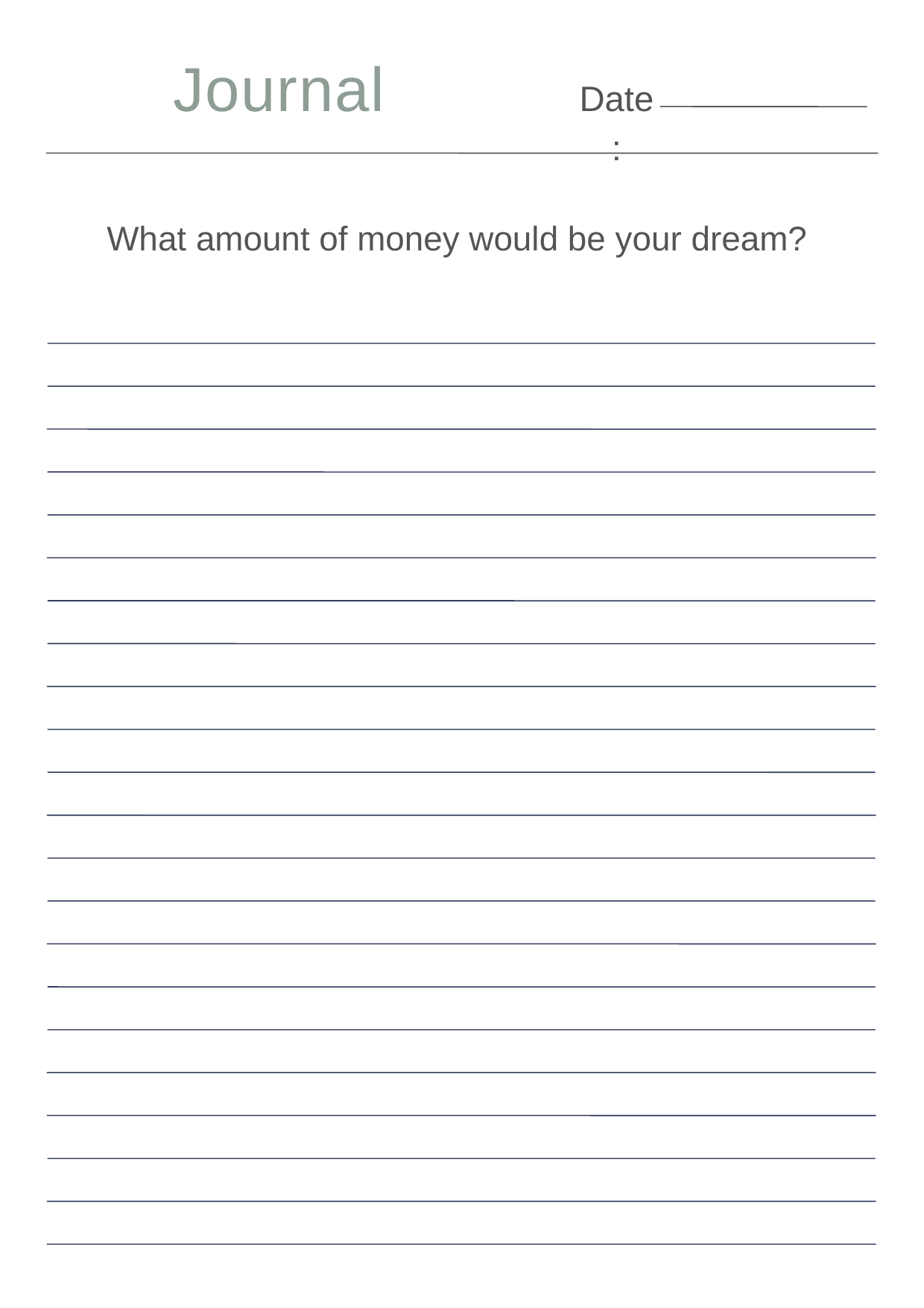

Journal
Date:

What amount of money would be your dream?